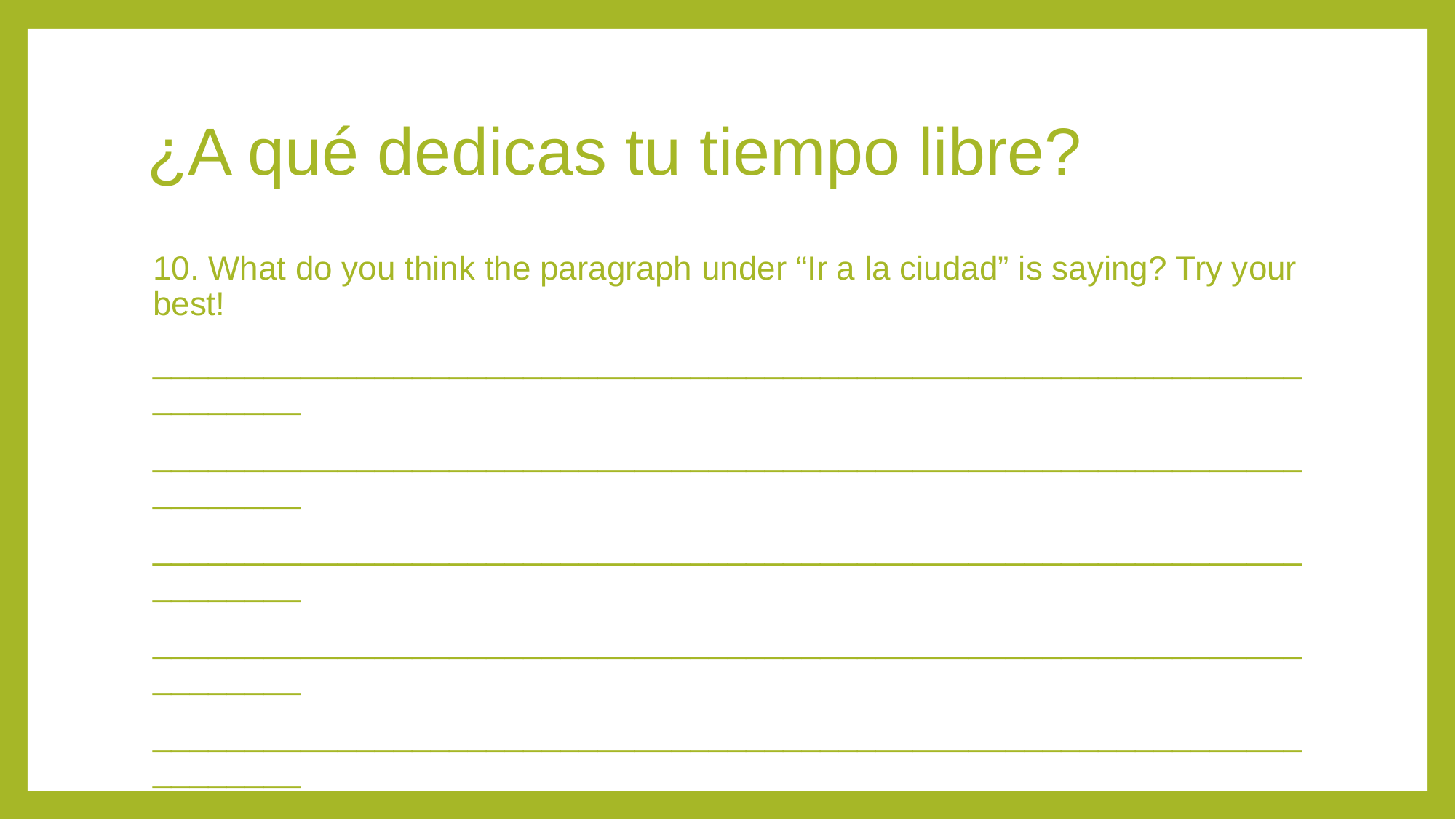

# ¿A qué dedicas tu tiempo libre?
10. What do you think the paragraph under “Ir a la ciudad” is saying? Try your best!
______________________________________________________________________
______________________________________________________________________
______________________________________________________________________
______________________________________________________________________
______________________________________________________________________
______________________________________________________________________